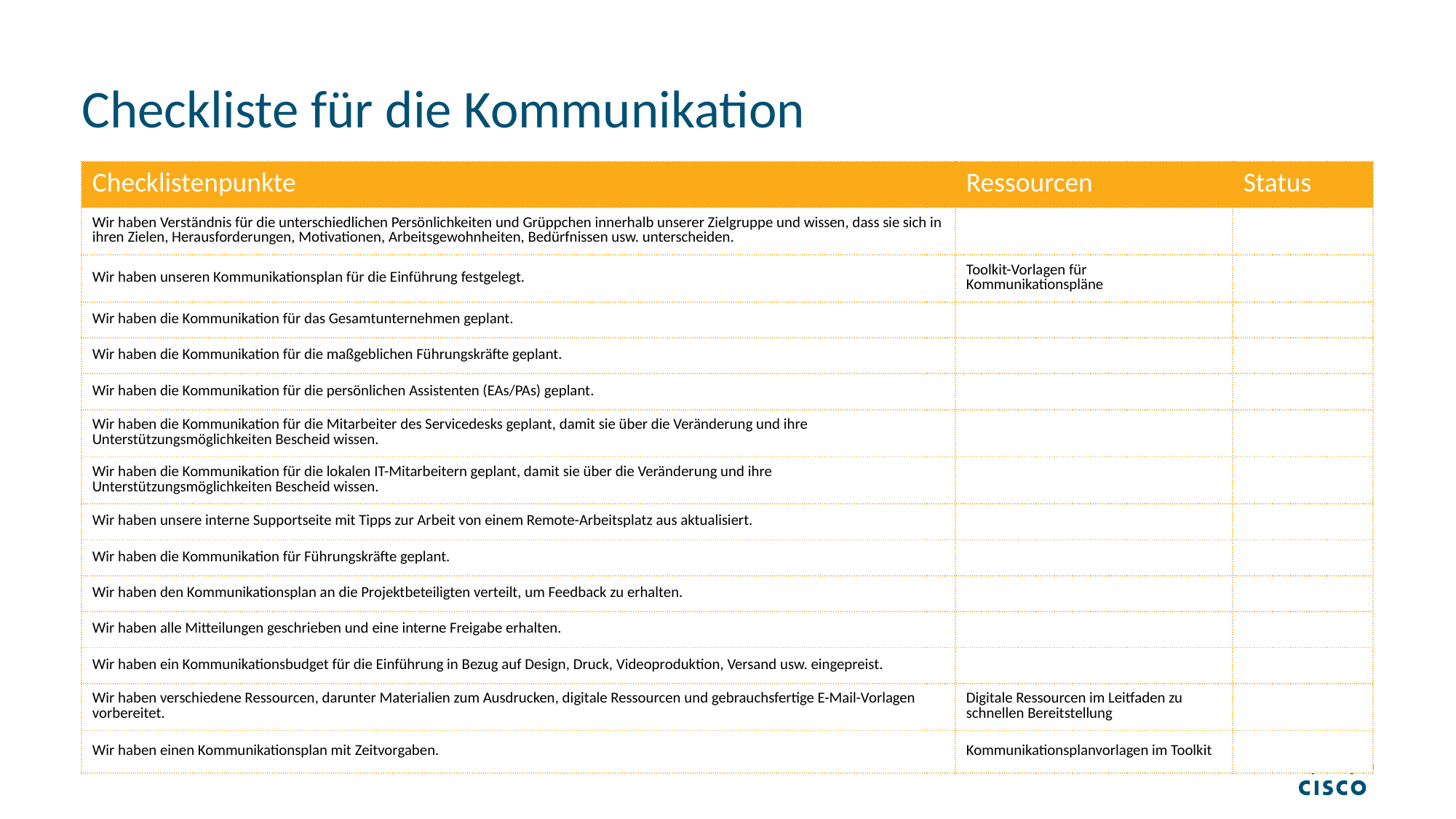

# Checkliste für die Kommunikation
| Checklistenpunkte | Ressourcen | Status |
| --- | --- | --- |
| Wir haben Verständnis für die unterschiedlichen Persönlichkeiten und Grüppchen innerhalb unserer Zielgruppe und wissen, dass sie sich in ihren Zielen, Herausforderungen, Motivationen, Arbeitsgewohnheiten, Bedürfnissen usw. unterscheiden. |  |  |
| Wir haben unseren Kommunikationsplan für die Einführung festgelegt. | Toolkit-Vorlagen für Kommunikationspläne |  |
| Wir haben die Kommunikation für das Gesamtunternehmen geplant. |  |  |
| Wir haben die Kommunikation für die maßgeblichen Führungskräfte geplant. |  |  |
| Wir haben die Kommunikation für die persönlichen Assistenten (EAs/PAs) geplant. |  |  |
| Wir haben die Kommunikation für die Mitarbeiter des Servicedesks geplant, damit sie über die Veränderung und ihre Unterstützungsmöglichkeiten Bescheid wissen. |  |  |
| Wir haben die Kommunikation für die lokalen IT-Mitarbeitern geplant, damit sie über die Veränderung und ihre Unterstützungsmöglichkeiten Bescheid wissen. |  |  |
| Wir haben unsere interne Supportseite mit Tipps zur Arbeit von einem Remote-Arbeitsplatz aus aktualisiert. |  |  |
| Wir haben die Kommunikation für Führungskräfte geplant. |  |  |
| Wir haben den Kommunikationsplan an die Projektbeteiligten verteilt, um Feedback zu erhalten. |  |  |
| Wir haben alle Mitteilungen geschrieben und eine interne Freigabe erhalten. |  |  |
| Wir haben ein Kommunikationsbudget für die Einführung in Bezug auf Design, Druck, Videoproduktion, Versand usw. eingepreist. |  |  |
| Wir haben verschiedene Ressourcen, darunter Materialien zum Ausdrucken, digitale Ressourcen und gebrauchsfertige E-Mail-Vorlagen vorbereitet. | Digitale Ressourcen im Leitfaden zu schnellen Bereitstellung |  |
| Wir haben einen Kommunikationsplan mit Zeitvorgaben. | Kommunikationsplanvorlagen im Toolkit |  |